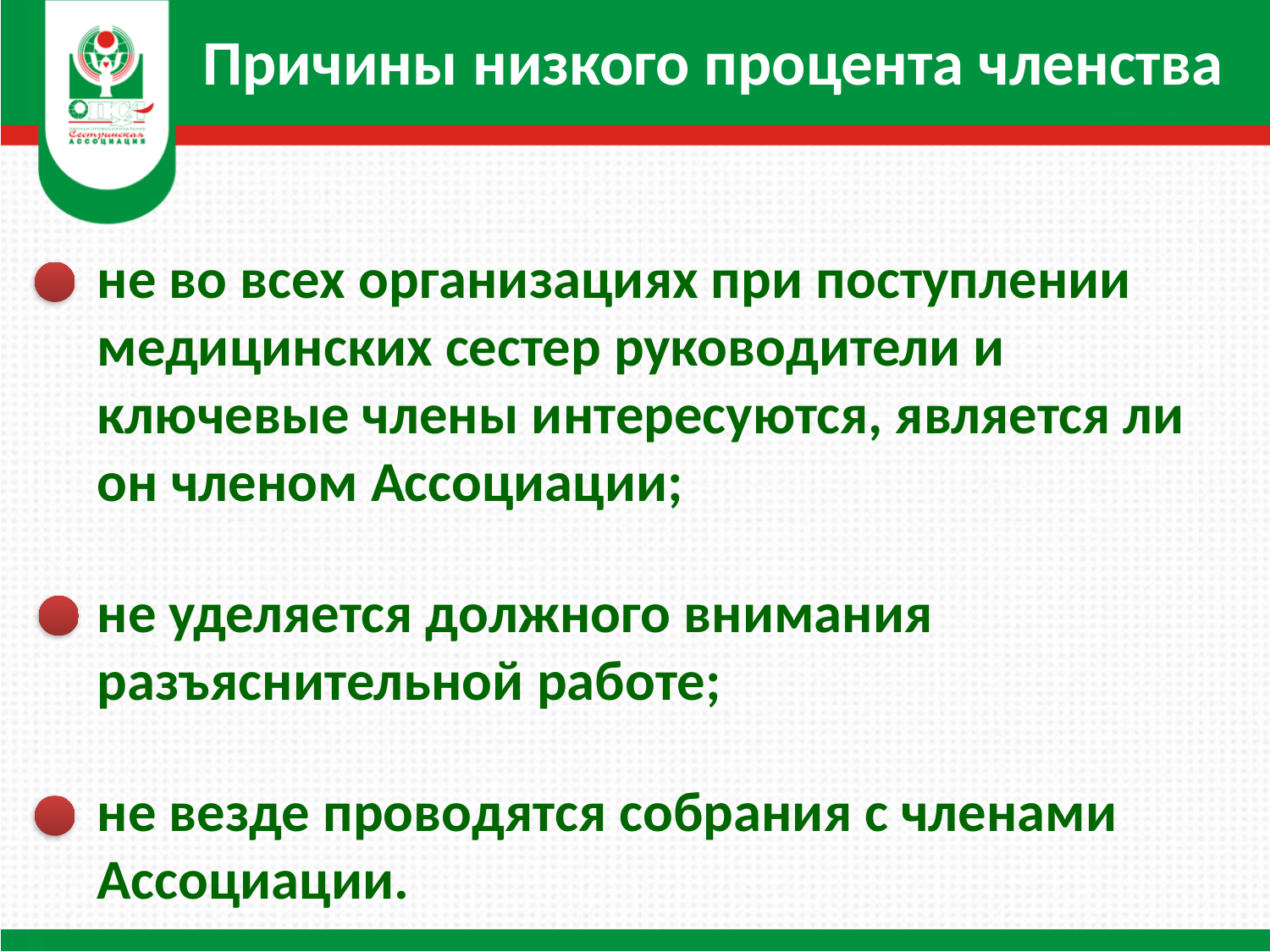

Причины низкого процента членства
не во всех организациях при поступлении медицинских сестер руководители и ключевые члены интересуются, является ли он членом Ассоциации;
не уделяется должного внимания разъяснительной работе;
не везде проводятся собрания с членами Ассоциации.